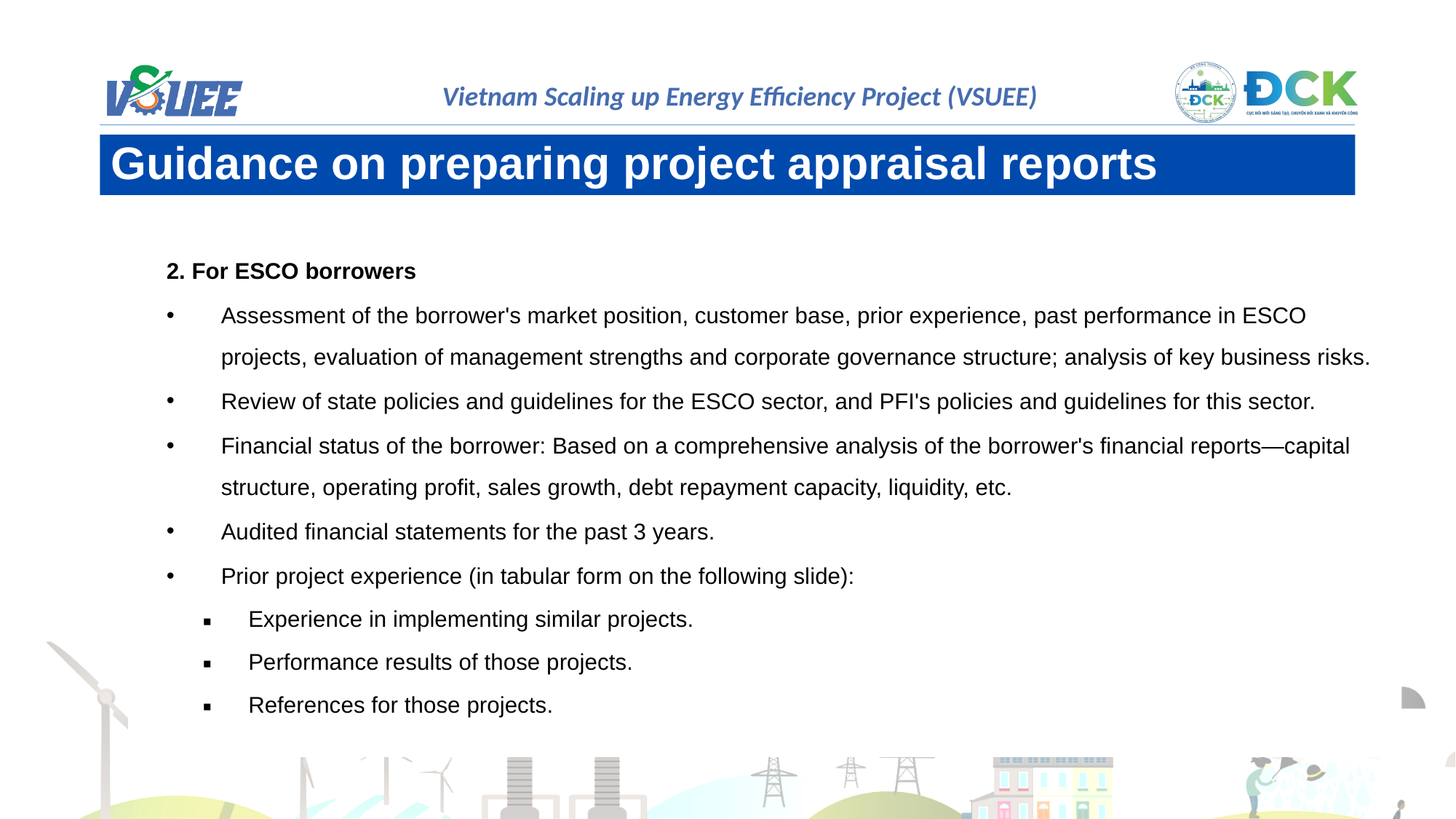

Guidance on preparing project appraisal reports
2. For ESCO borrowers
Assessment of the borrower's market position, customer base, prior experience, past performance in ESCO projects, evaluation of management strengths and corporate governance structure; analysis of key business risks.
Review of state policies and guidelines for the ESCO sector, and PFI's policies and guidelines for this sector.
Financial status of the borrower: Based on a comprehensive analysis of the borrower's financial reports—capital structure, operating profit, sales growth, debt repayment capacity, liquidity, etc.
Audited financial statements for the past 3 years.
Prior project experience (in tabular form on the following slide):
Experience in implementing similar projects.
Performance results of those projects.
References for those projects.